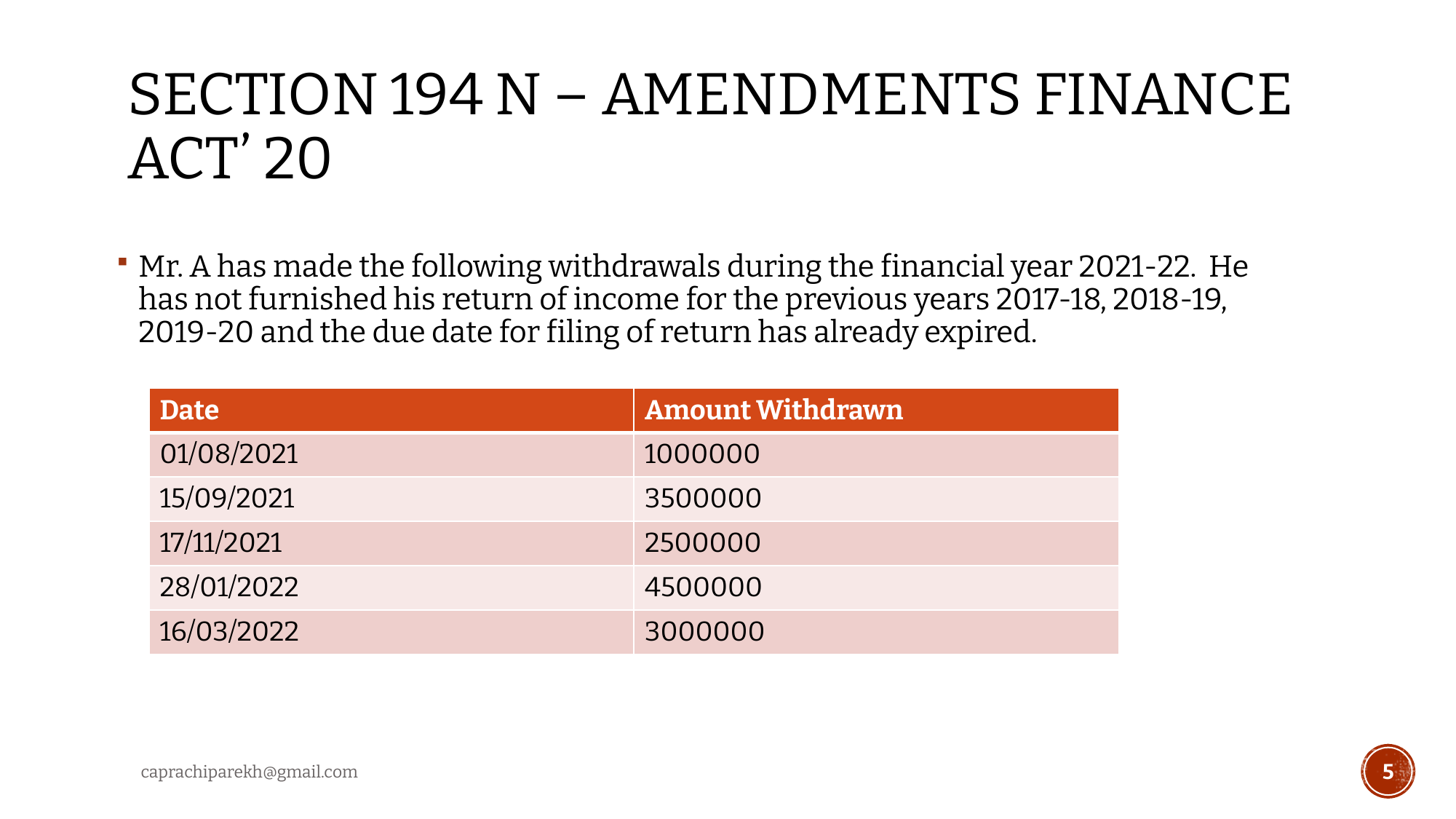

# Section 194 N – Amendments Finance act’ 20
Mr. A has made the following withdrawals during the financial year 2021-22.  He has not furnished his return of income for the previous years 2017-18, 2018-19, 2019-20 and the due date for filing of return has already expired.
| Date | Amount Withdrawn |
| --- | --- |
| 01/08/2021 | 1000000 |
| 15/09/2021 | 3500000 |
| 17/11/2021 | 2500000 |
| 28/01/2022 | 4500000 |
| 16/03/2022 | 3000000 |
caprachiparekh@gmail.com
5